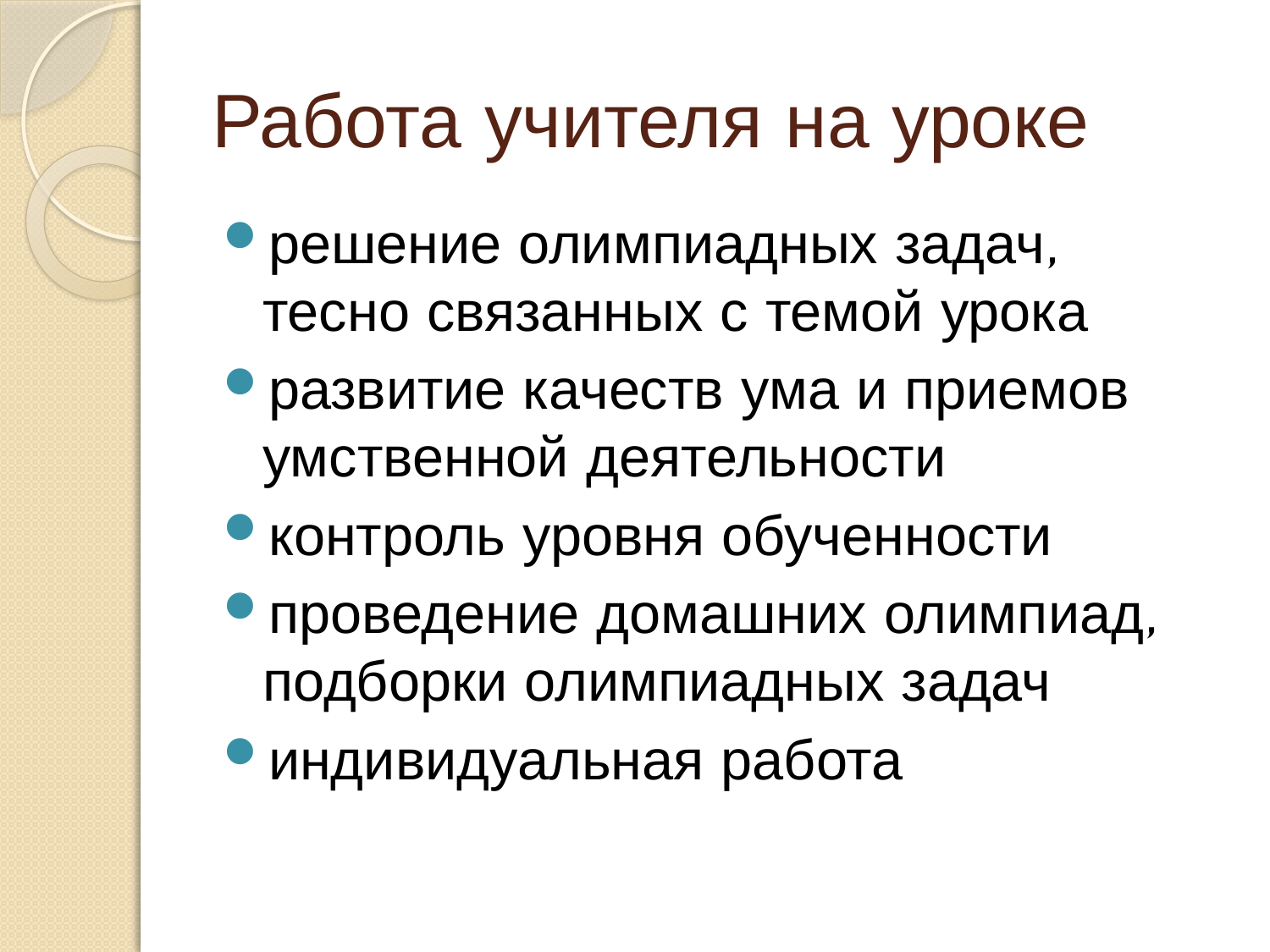

# Работа учителя на уроке
решение олимпиадных задач,
тесно связанных с темой урока
развитие качеств ума и приемов
умственной деятельности
контроль уровня обученности
проведение домашних олимпиад,
подборки олимпиадных задач
индивидуальная работа